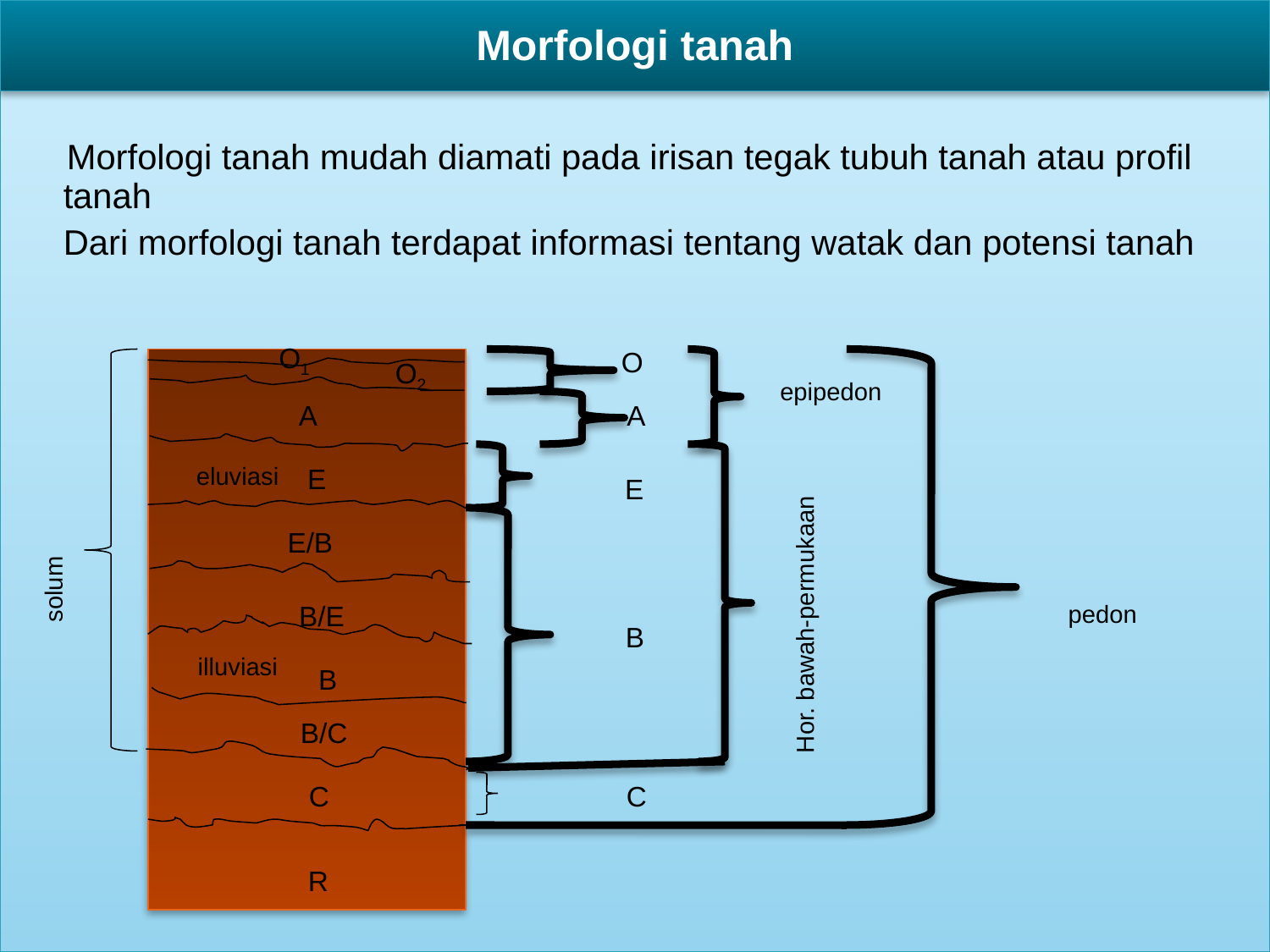

# Morfologi tanah

    Morfologi tanah mudah diamati pada irisan tegak tubuh tanah atau profil tanah
	Dari morfologi tanah terdapat informasi tentang watak dan potensi tanah
O1
O

O2

epipedon

A

A

eluviasi
E
E

E/B

solum
B/E
pedon
Hor. bawah-permukaan

B
illuviasi
B

B/C

C

C

R